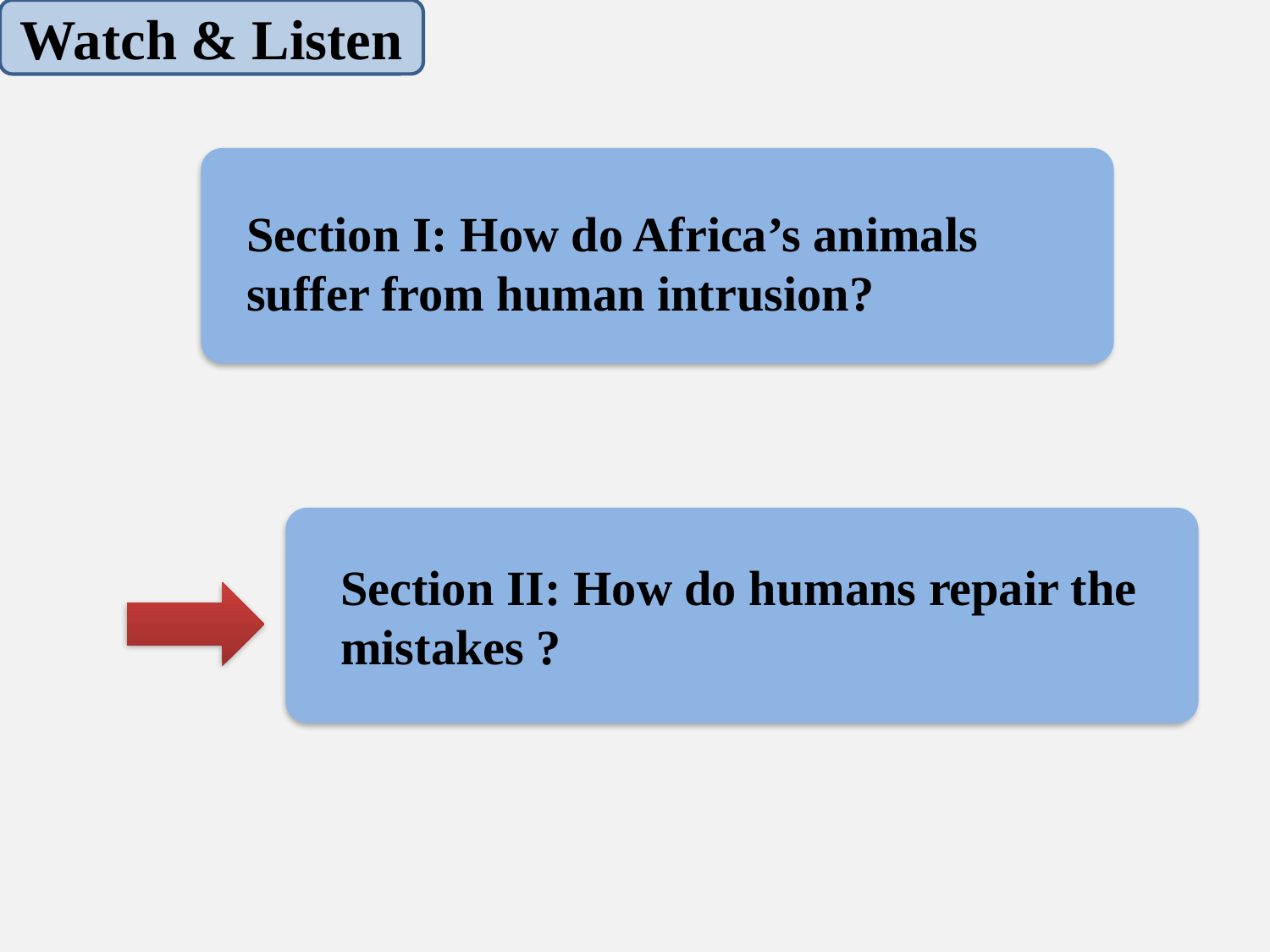

Watch & Listen

Section I: How do Africa’s animals suffer from human intrusion?

Section II: How do humans repair the mistakes ?